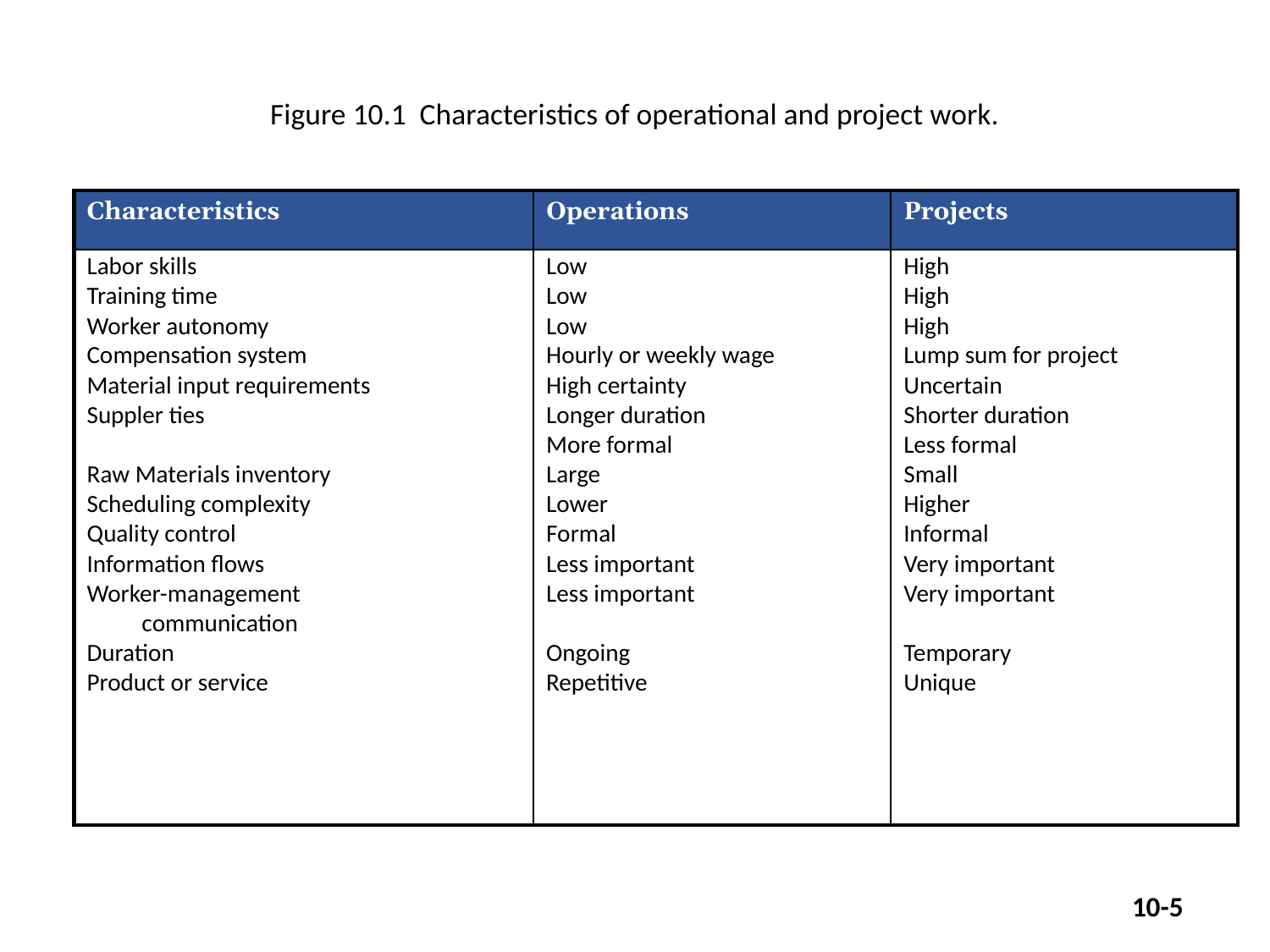

Figure 10.1  Characteristics of operational and project work.
| Characteristics | Operations | Projects |
| --- | --- | --- |
| Labor skills Training time Worker autonomy Compensation system Material input requirements Suppler ties Raw Materials inventory Scheduling complexity Quality control Information flows Worker-management communication Duration Product or service | Low Low Low Hourly or weekly wage High certainty Longer duration More formal Large Lower Formal Less important Less important Ongoing Repetitive | High High High Lump sum for project Uncertain Shorter duration Less formal Small Higher Informal Very important Very important Temporary Unique |